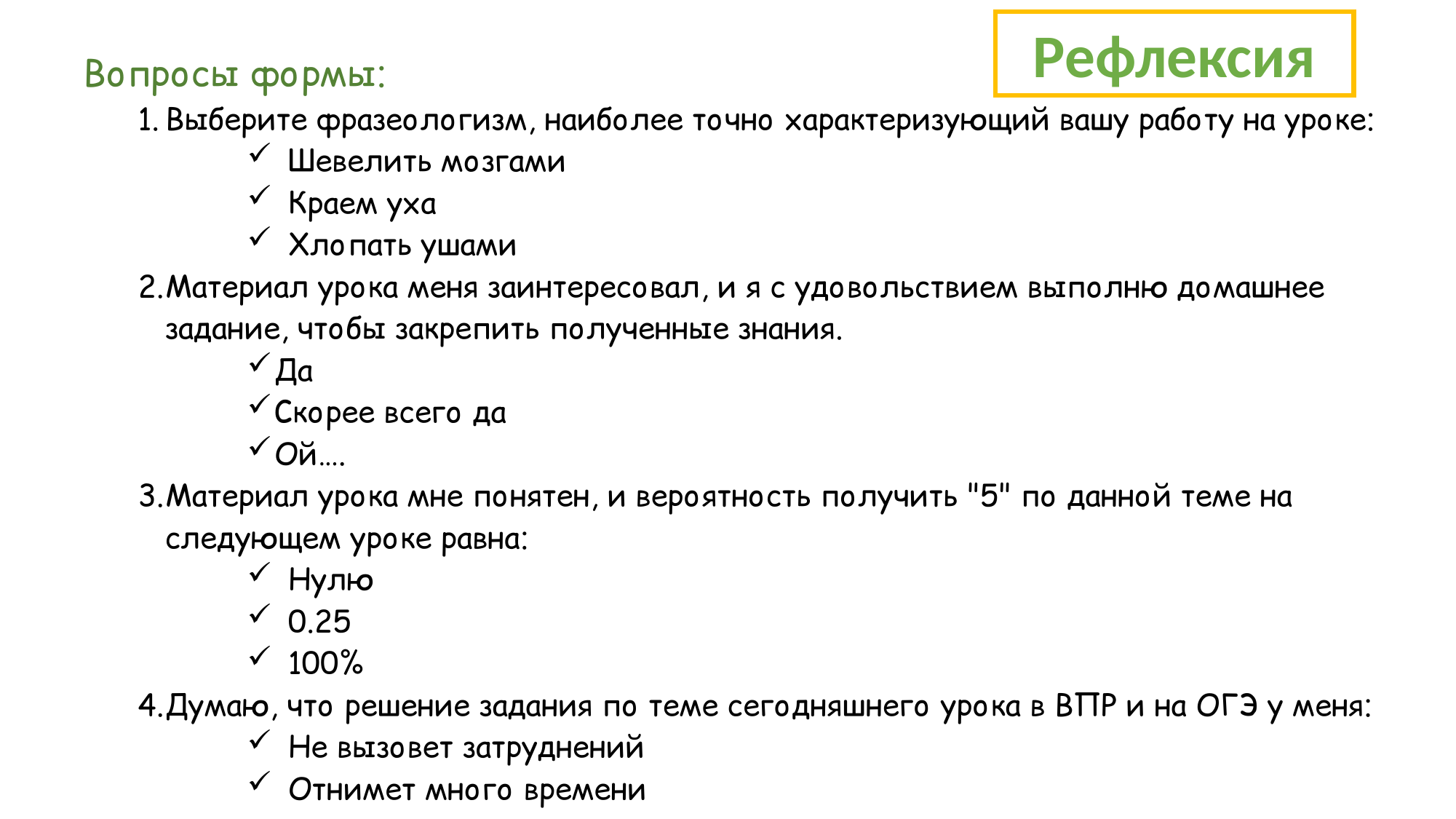

Рефлексия
Вопросы формы:
Выберите фразеологизм, наиболее точно характеризующий вашу работу на уроке:
Шевелить мозгами
Краем уха
Хлопать ушами
Материал урока меня заинтересовал, и я с удовольствием выполню домашнее задание, чтобы закрепить полученные знания.
Да
Скорее всего да
Ой….
Материал урока мне понятен, и вероятность получить "5" по данной теме на следующем уроке равна:
Нулю
0.25
100%
Думаю, что решение задания по теме сегодняшнего урока в ВПР и на ОГЭ у меня:
Не вызовет затруднений
Отнимет много времени